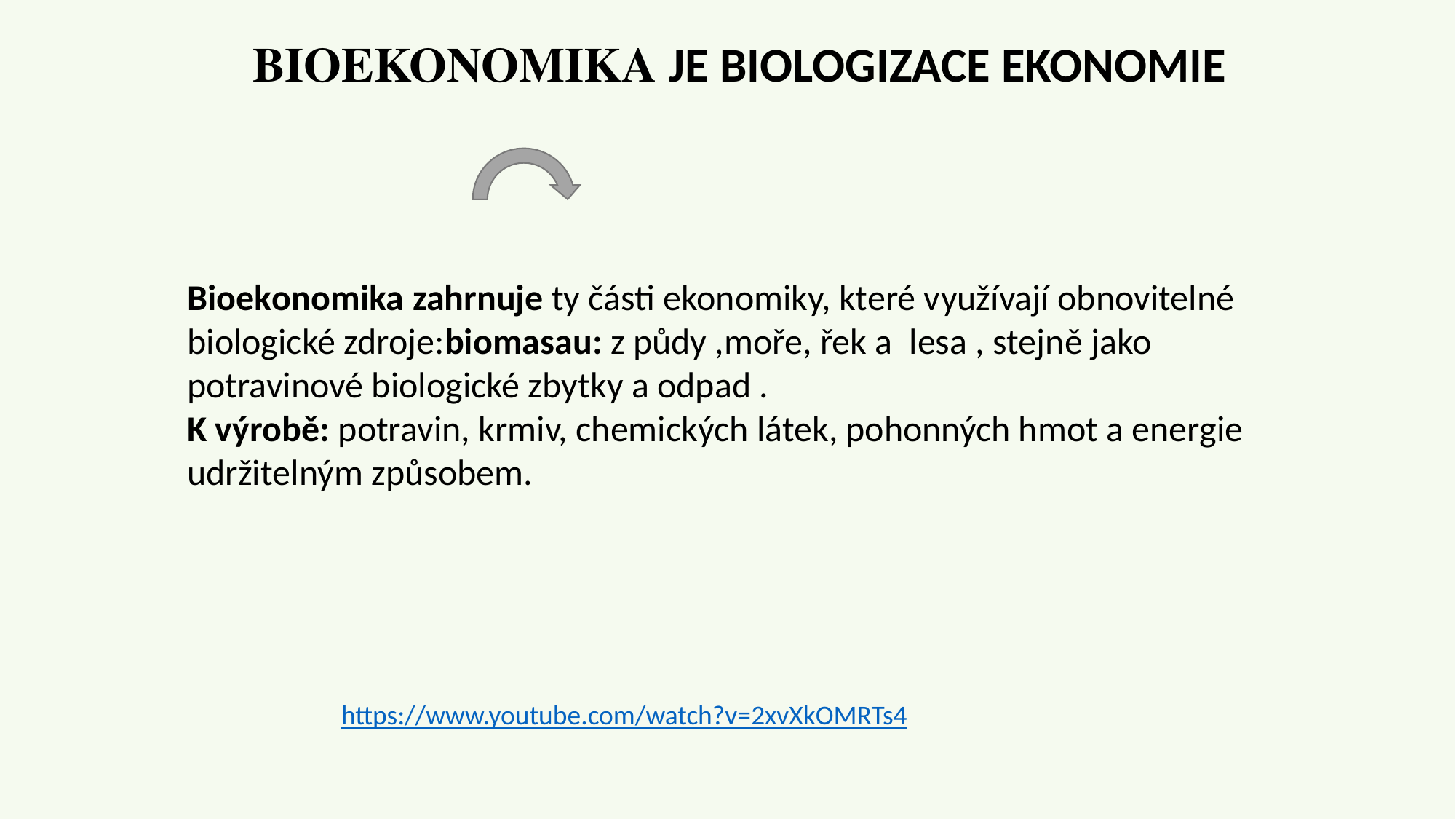

BIOEKONOMIKA JE BIOLOGIZACE EKONOMIE

Bioekonomika zahrnuje ty části ekonomiky, které využívají obnovitelné biologické zdroje:biomasau: z půdy ,moře, řek a  lesa , stejně jako potravinové biologické zbytky a odpad .
K výrobě: potravin, krmiv, chemických látek, pohonných hmot a energie udržitelným způsobem.

https://www.youtube.com/watch?v=2xvXkOMRTs4